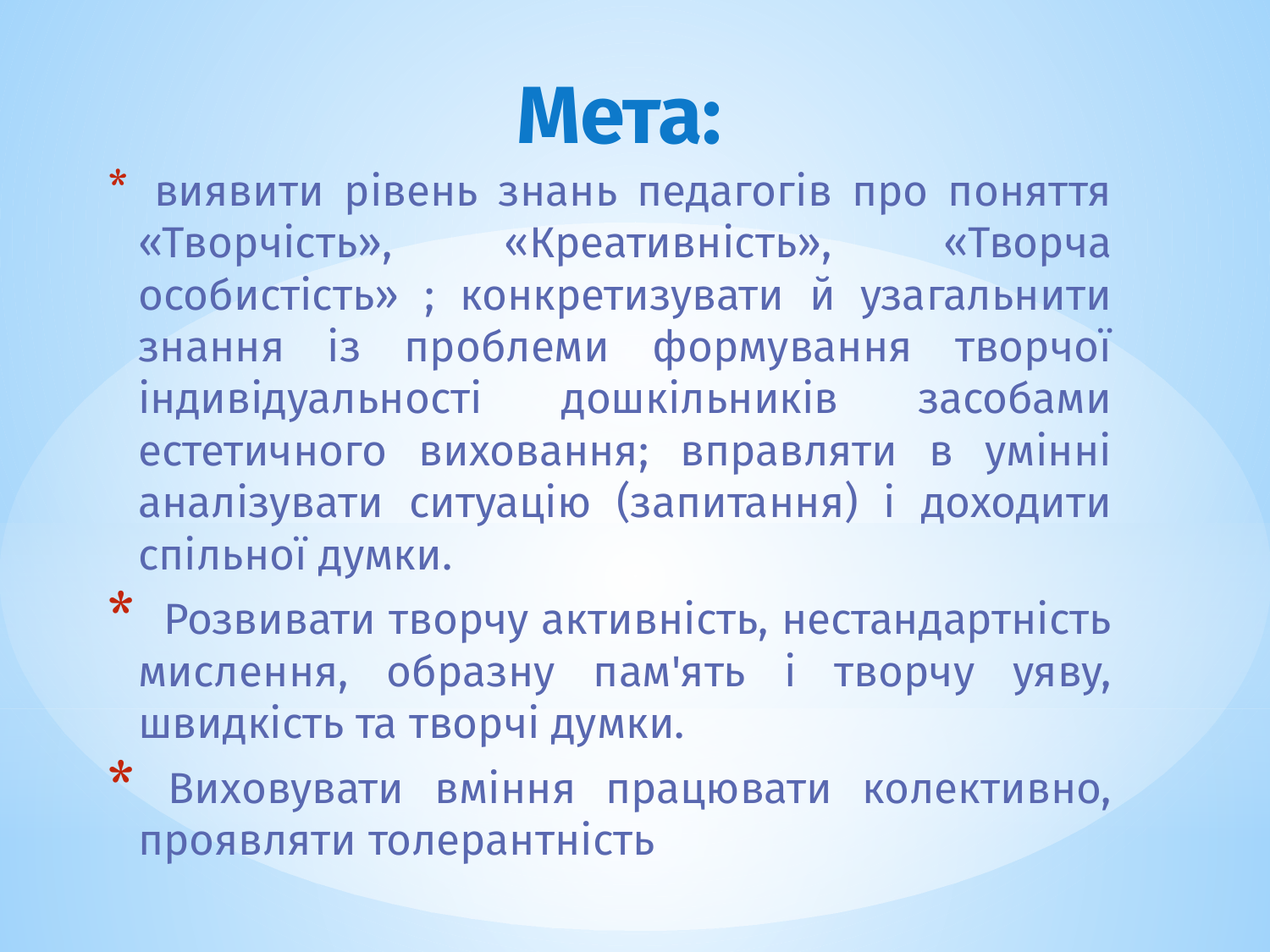

# Мета:
 виявити рівень знань педагогів про поняття «Творчість», «Креативність», «Творча особистість» ; конкретизувати й узагальнити знання із проблеми формування творчої індивідуальності дошкільників засобами естетичного виховання; вправляти в умінні аналізувати ситуацію (запитання) і доходити спільної думки.
  Розвивати творчу активність, нестандартність мислення, образну пам'ять і творчу уяву, швидкість та творчі думки.
 Виховувати вміння працювати колективно, проявляти толерантність